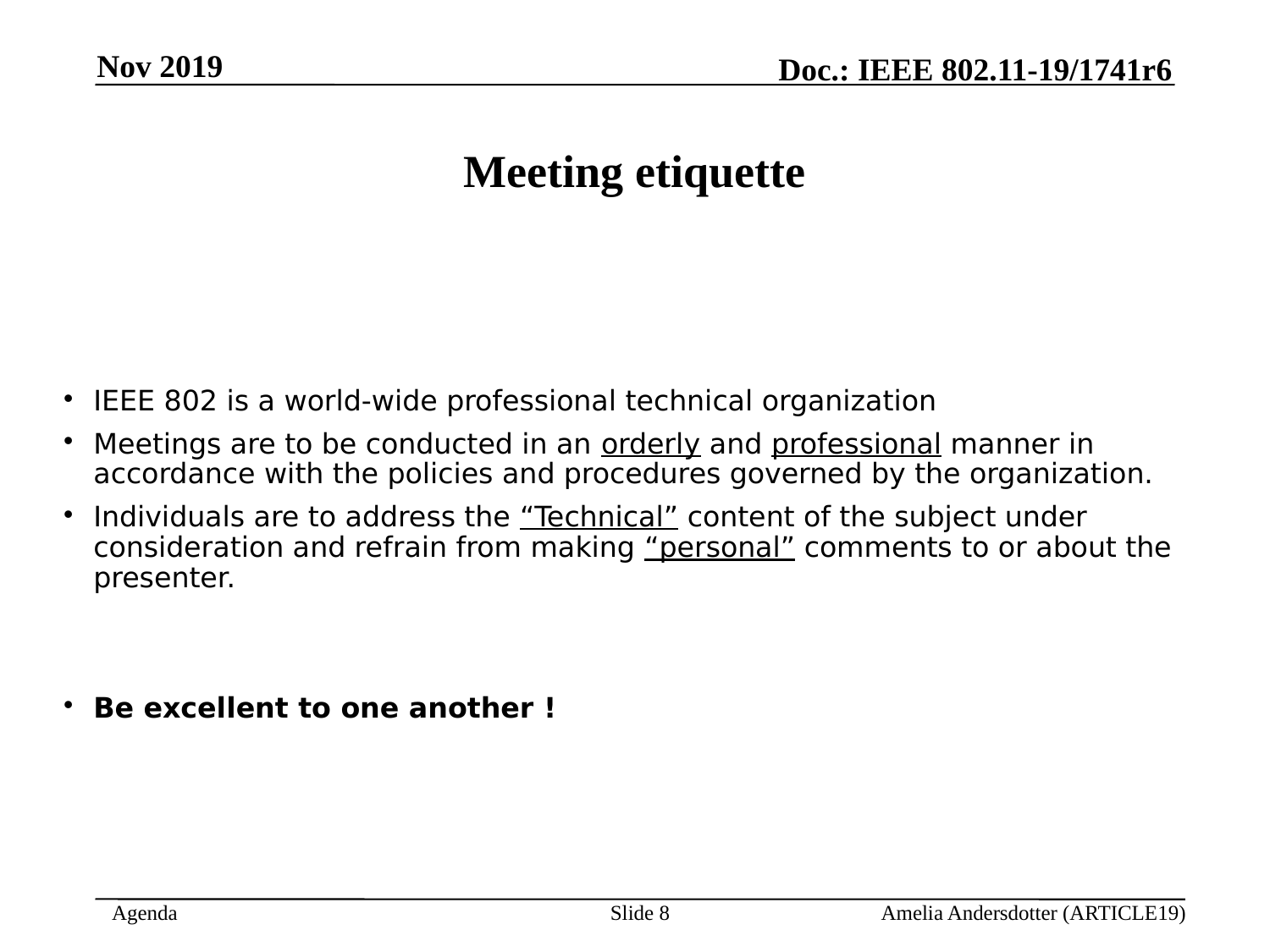

Nov 2019
Meeting etiquette

IEEE 802 is a world-wide professional technical organization
Meetings are to be conducted in an orderly and professional manner in accordance with the policies and procedures governed by the organization.
Individuals are to address the “Technical” content of the subject under consideration and refrain from making “personal” comments to or about the presenter.

Be excellent to one another !
Slide 8
Amelia Andersdotter (ARTICLE19)